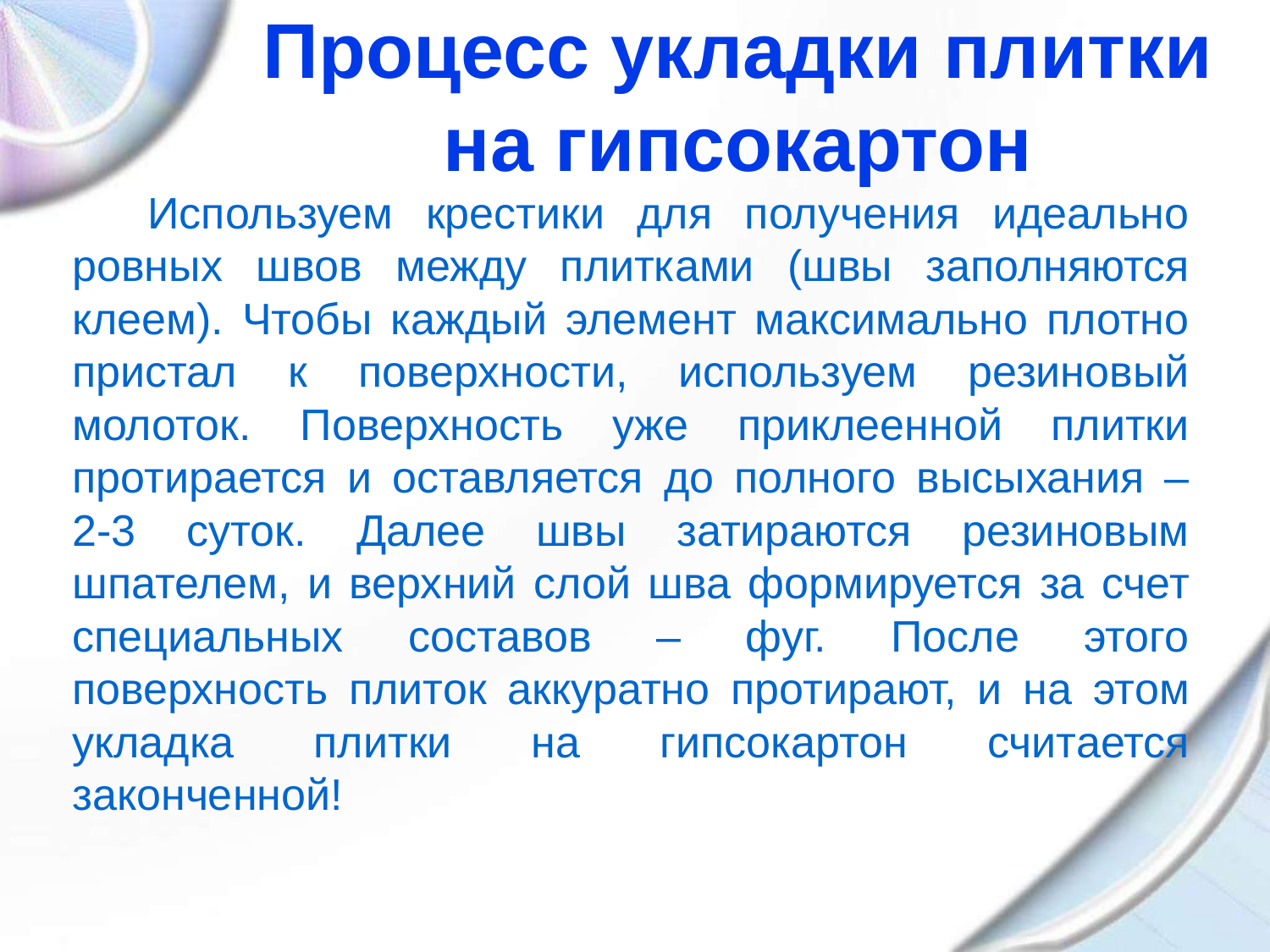

Процесс укладки плитки на гипсокартон
Используем крестики для получения идеально ровных швов между плитками (швы заполняются клеем). Чтобы каждый элемент максимально плотно пристал к поверхности, используем резиновый молоток. Поверхность уже приклеенной плитки протирается и оставляется до полного высыхания – 2-3 суток. Далее швы затираются резиновым шпателем, и верхний слой шва формируется за счет специальных составов – фуг. После этого поверхность плиток аккуратно протирают, и на этом укладка плитки на гипсокартон считается законченной!